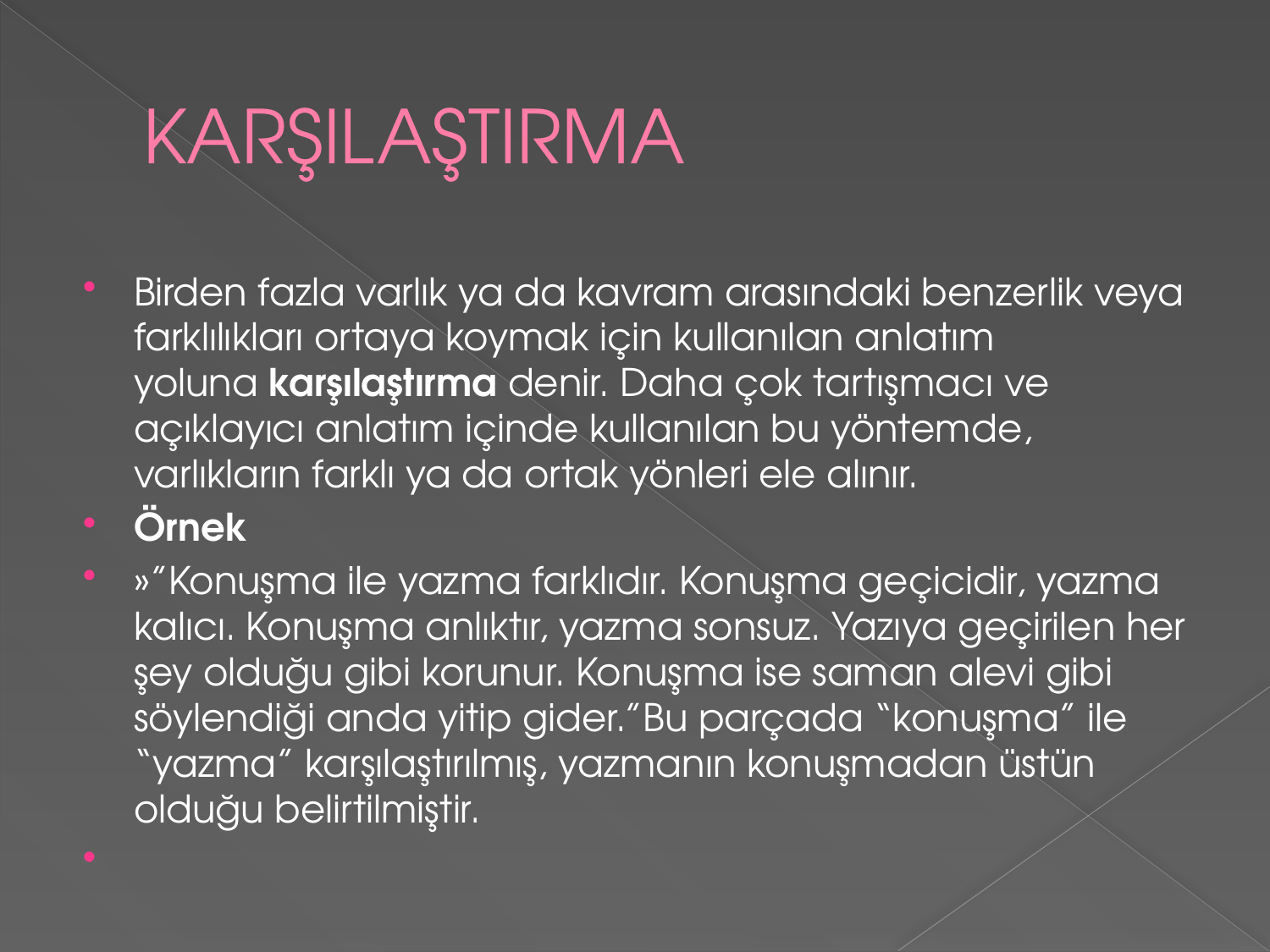

# KARŞILAŞTIRMA
Birden fazla varlık ya da kavram arasındaki benzer­lik veya farklılıkları ortaya koymak için kullanılan an­latım yoluna karşılaştırma denir. Daha çok tartışma­cı ve açıklayıcı anlatım içinde kullanılan bu yöntem­de, varlıkların farklı ya da ortak yönleri ele alınır.
Örnek
»”Konuşma ile yazma farklıdır. Konuşma geçicidir, yazma kalıcı. Konuşma anlıktır, yazma sonsuz. Yazı­ya geçirilen her şey olduğu gibi korunur. Konuşma ise saman alevi gibi söylendiği anda yitip gider.”Bu parçada “konuşma” ile “yazma” karşılaştırılmış, yazmanın konuşmadan üstün olduğu belirtilmiştir.